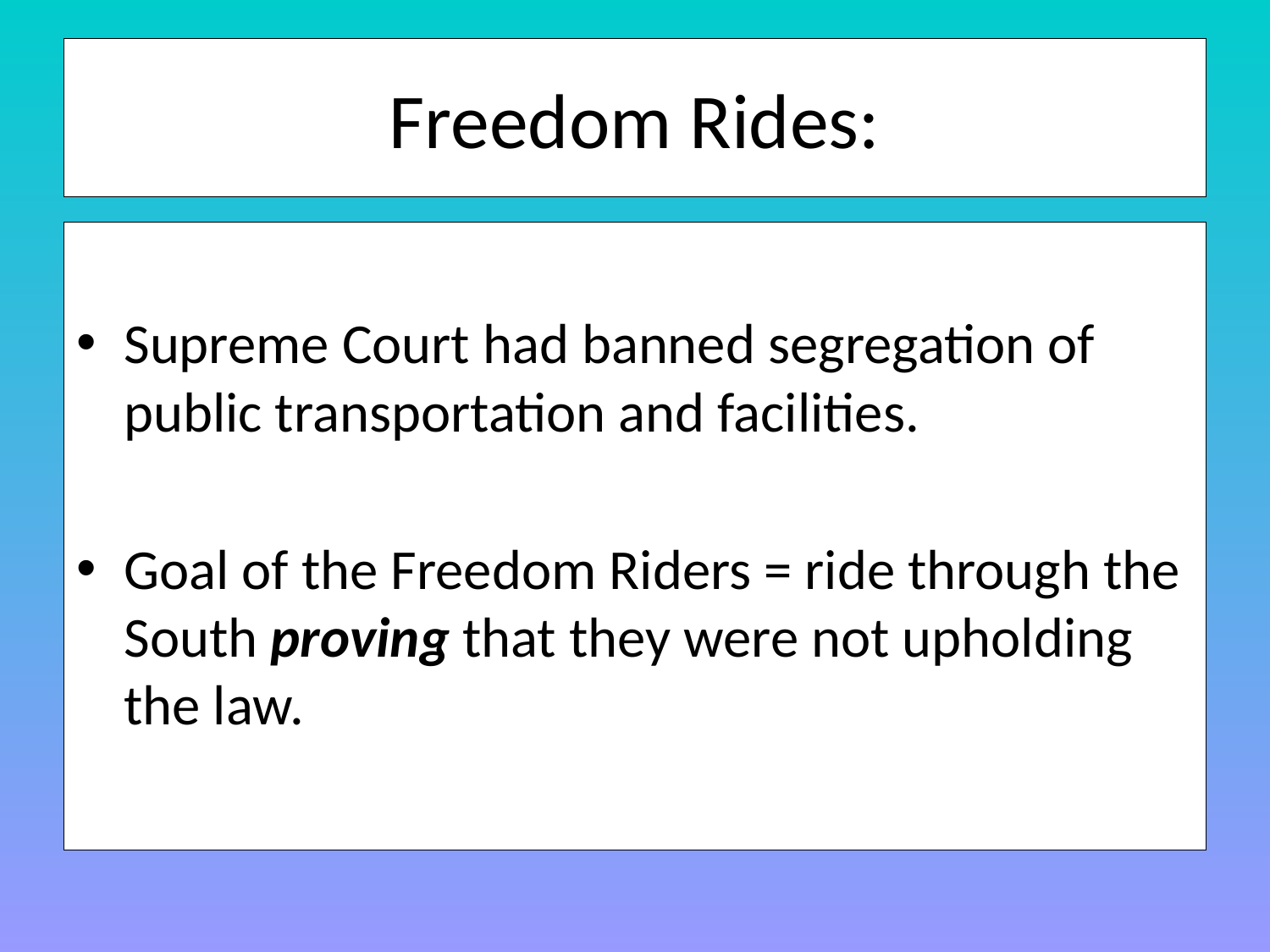

# Freedom Rides:

Supreme Court had banned segregation of public transportation and facilities.

Goal of the Freedom Riders = ride through the South proving that they were not upholding the law.